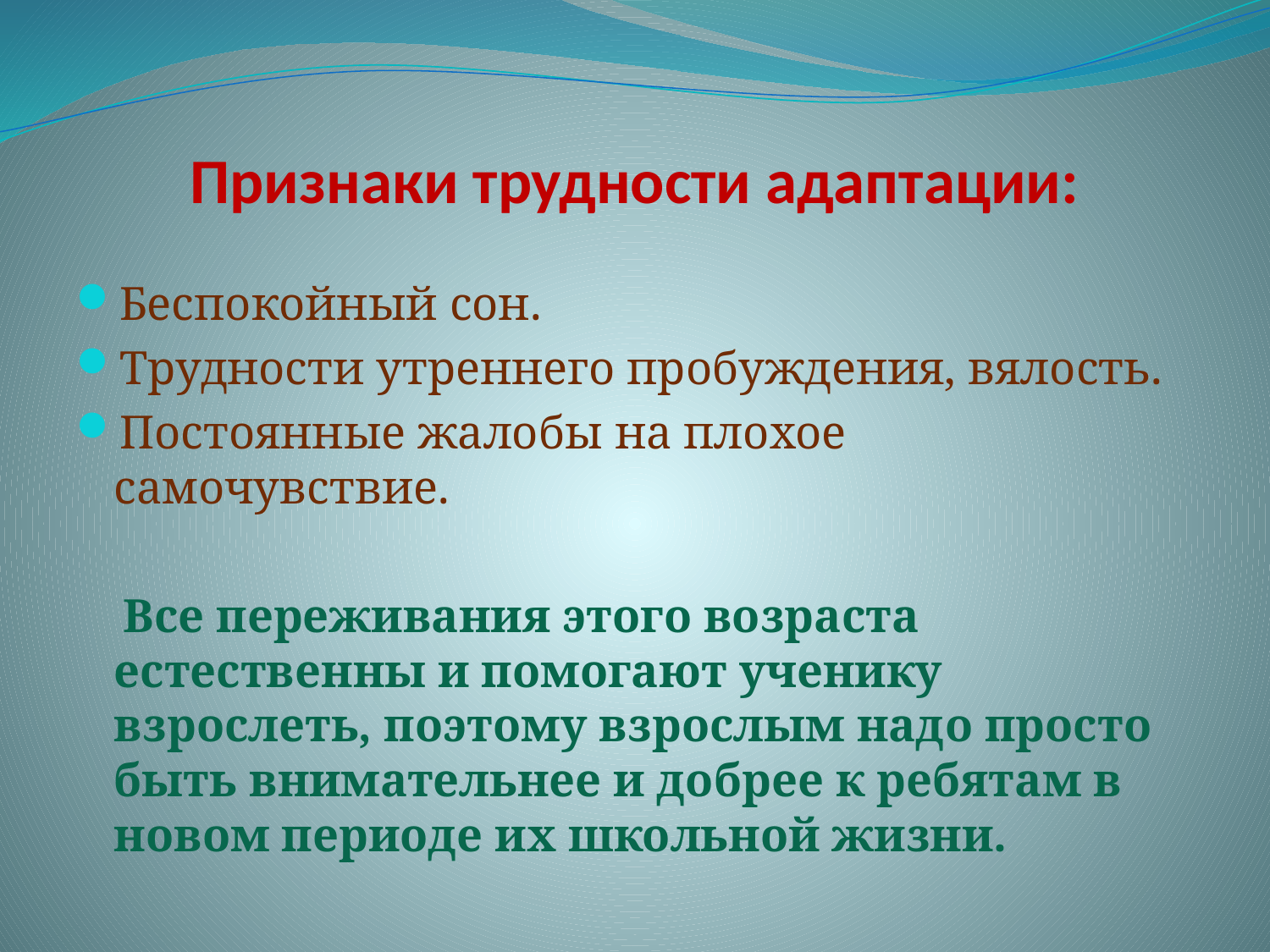

# Признаки трудности адаптации:
Беспокойный сон.
Трудности утреннего пробуждения, вялость.
Постоянные жалобы на плохое самочувствие.

    Все переживания этого возраста естественны и помогают ученику взрослеть, поэтому взрослым надо просто быть внимательнее и добрее к ребятам в новом периоде их школьной жизни.